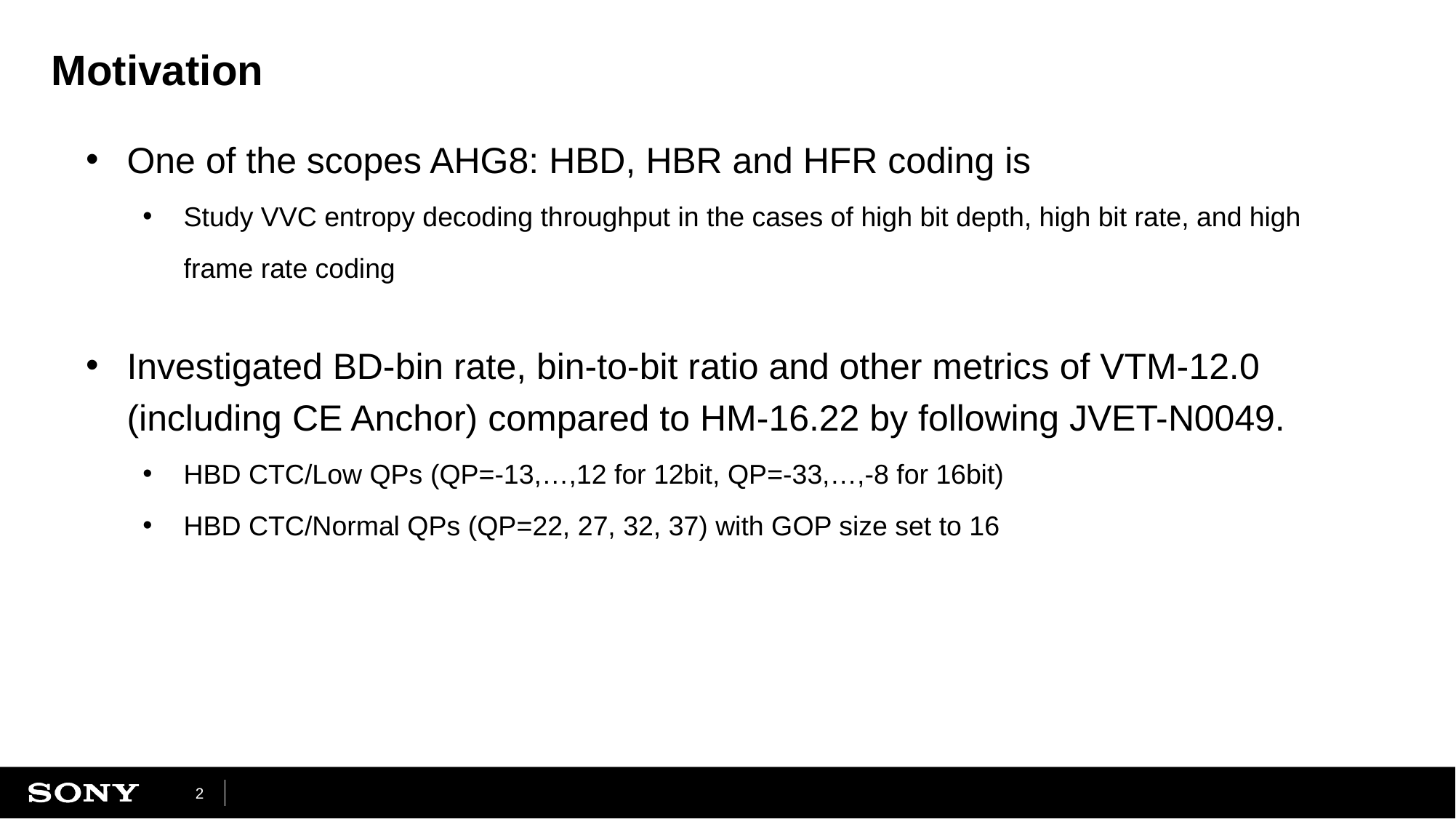

# Motivation
One of the scopes AHG8: HBD, HBR and HFR coding is
Study VVC entropy decoding throughput in the cases of high bit depth, high bit rate, and high frame rate coding

Investigated BD-bin rate, bin-to-bit ratio and other metrics of VTM-12.0 (including CE Anchor) compared to HM-16.22 by following JVET-N0049.
HBD CTC/Low QPs (QP=-13,…,12 for 12bit, QP=-33,…,-8 for 16bit)
HBD CTC/Normal QPs (QP=22, 27, 32, 37) with GOP size set to 16